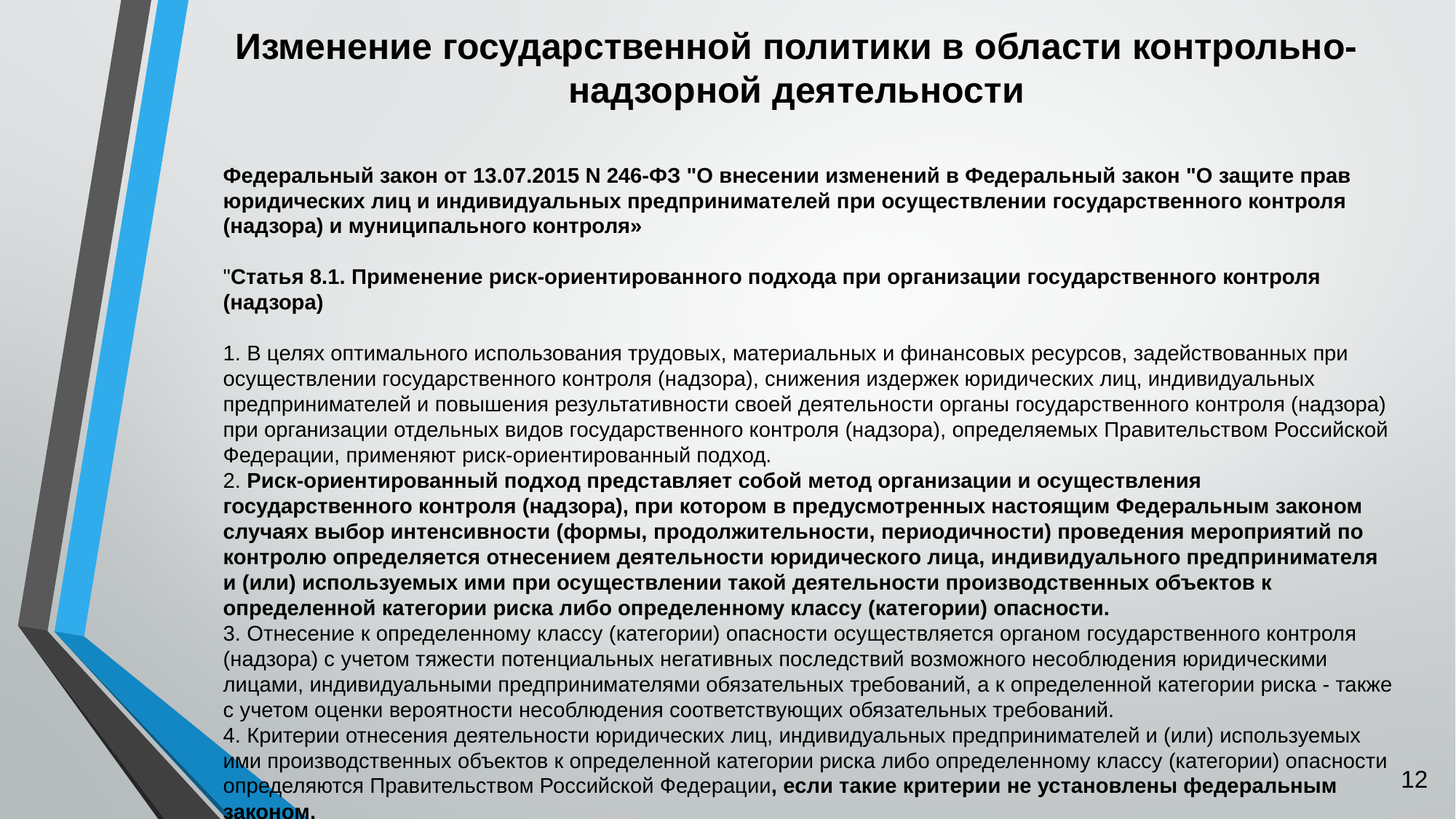

# Изменение государственной политики в области контрольно-надзорной деятельности
Федеральный закон от 13.07.2015 N 246-ФЗ "О внесении изменений в Федеральный закон "О защите прав юридических лиц и индивидуальных предпринимателей при осуществлении государственного контроля (надзора) и муниципального контроля»

"Статья 8.1. Применение риск-ориентированного подхода при организации государственного контроля (надзора)

1. В целях оптимального использования трудовых, материальных и финансовых ресурсов, задействованных при осуществлении государственного контроля (надзора), снижения издержек юридических лиц, индивидуальных предпринимателей и повышения результативности своей деятельности органы государственного контроля (надзора) при организации отдельных видов государственного контроля (надзора), определяемых Правительством Российской Федерации, применяют риск-ориентированный подход.
2. Риск-ориентированный подход представляет собой метод организации и осуществления государственного контроля (надзора), при котором в предусмотренных настоящим Федеральным законом случаях выбор интенсивности (формы, продолжительности, периодичности) проведения мероприятий по контролю определяется отнесением деятельности юридического лица, индивидуального предпринимателя и (или) используемых ими при осуществлении такой деятельности производственных объектов к определенной категории риска либо определенному классу (категории) опасности.
3. Отнесение к определенному классу (категории) опасности осуществляется органом государственного контроля (надзора) с учетом тяжести потенциальных негативных последствий возможного несоблюдения юридическими лицами, индивидуальными предпринимателями обязательных требований, а к определенной категории риска - также с учетом оценки вероятности несоблюдения соответствующих обязательных требований.
4. Критерии отнесения деятельности юридических лиц, индивидуальных предпринимателей и (или) используемых ими производственных объектов к определенной категории риска либо определенному классу (категории) опасности определяются Правительством Российской Федерации, если такие критерии не установлены федеральным законом.

12